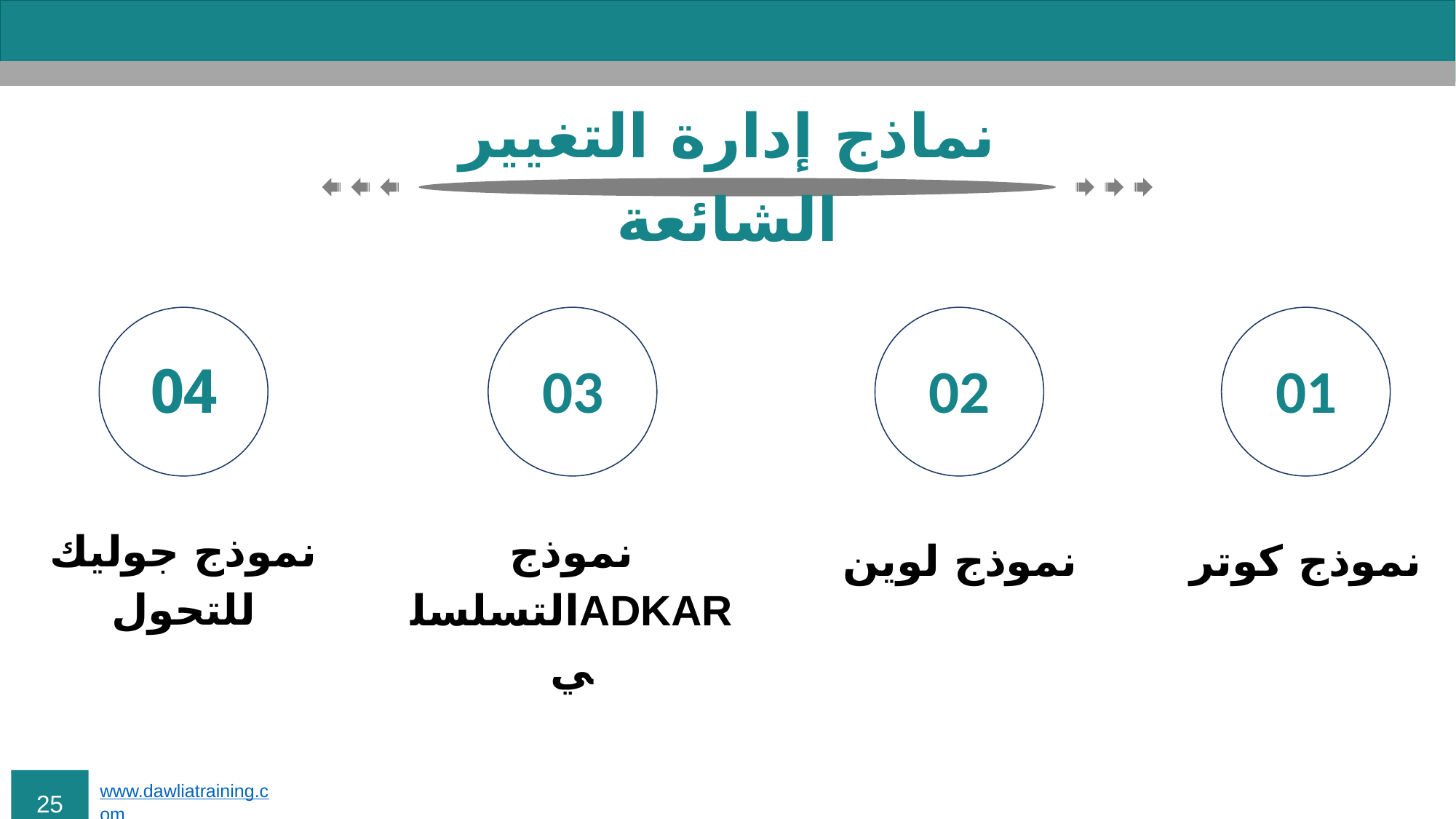

نماذج إدارة التغيير الشائعة

04
نموذج جوليك للتحول

03
نموذج ADKARالتسلسلي

02
نموذج لوين

01
نموذج كوتر
www.dawliatraining.com